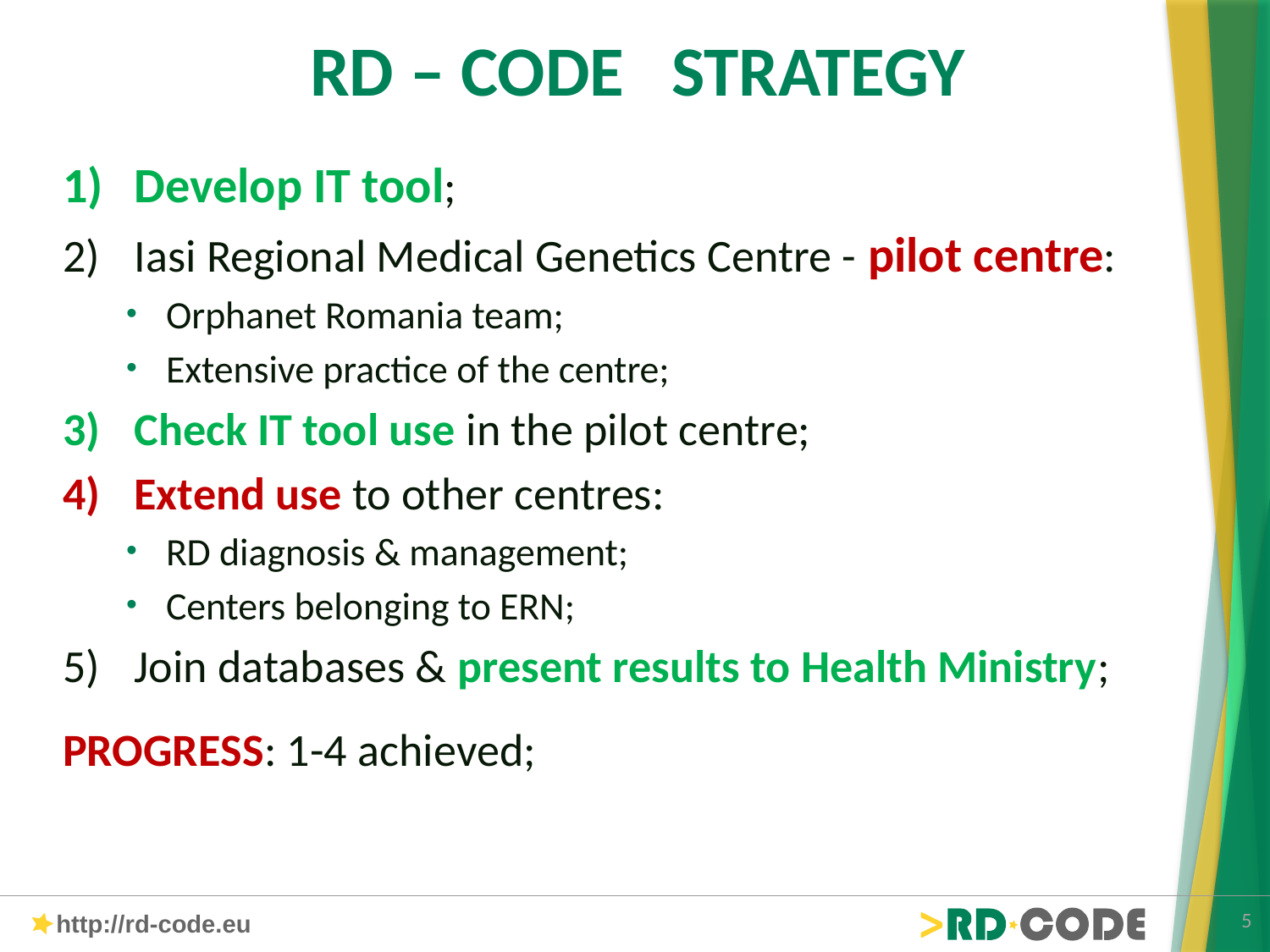

# RD – CODE   STRATEGY
Develop IT tool;
Iasi Regional Medical Genetics Centre - pilot centre:
Orphanet Romania team;
Extensive practice of the centre;
Check IT tool use in the pilot centre;
Extend use to other centres:
RD diagnosis & management;
Centers belonging to ERN;
Join databases & present results to Health Ministry;

PROGRESS: 1-4 achieved;
5